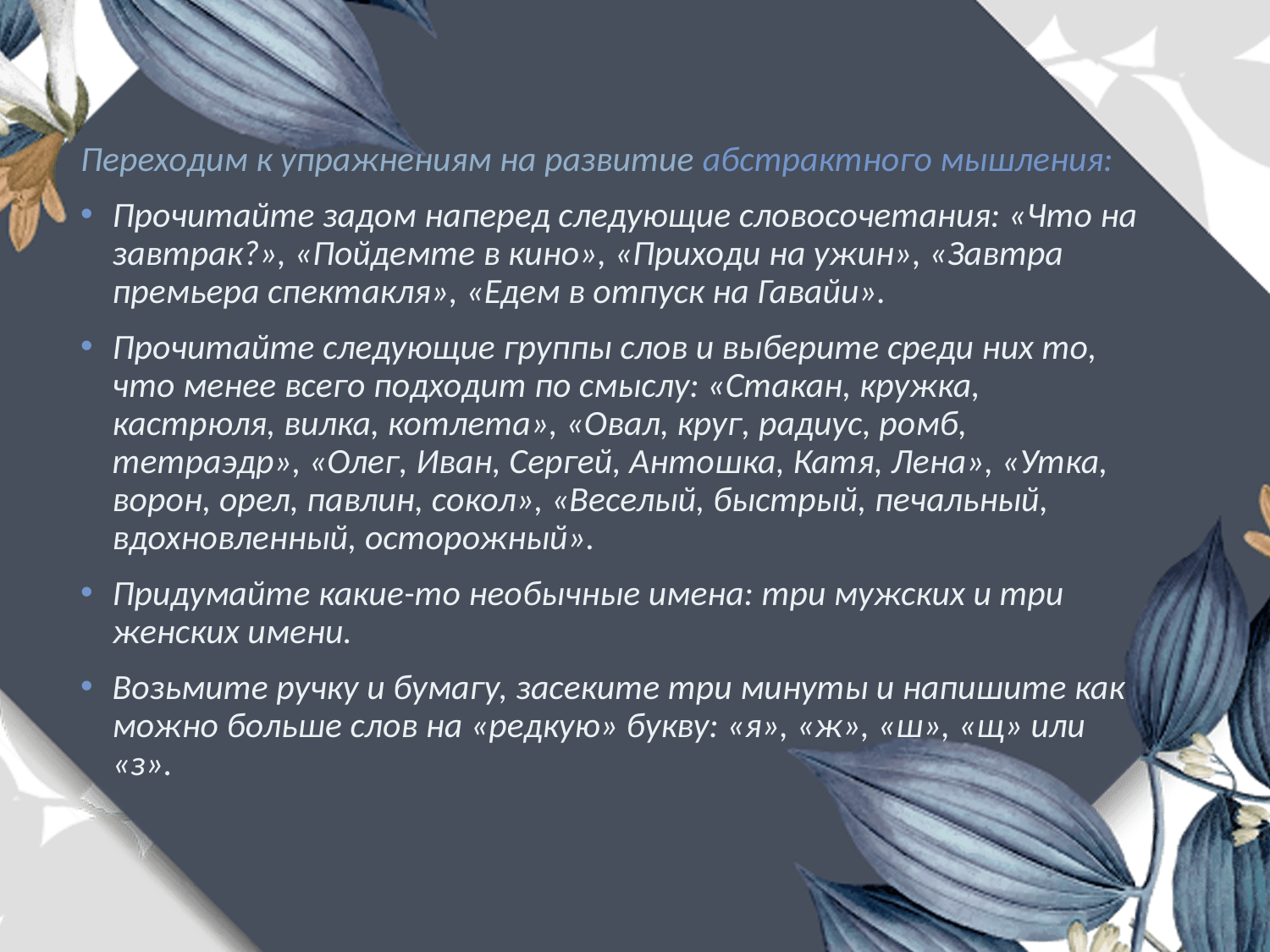

Переходим к упражнениям на развитие абстрактного мышления:
Прочитайте задом наперед следующие словосочетания: «Что на завтрак?», «Пойдемте в кино», «Приходи на ужин», «Завтра премьера спектакля», «Едем в отпуск на Гавайи».
Прочитайте следующие группы слов и выберите среди них то, что менее всего подходит по смыслу: «Стакан, кружка, кастрюля, вилка, котлета», «Овал, круг, радиус, ромб, тетраэдр», «Олег, Иван, Сергей, Антошка, Катя, Лена», «Утка, ворон, орел, павлин, сокол», «Веселый, быстрый, печальный, вдохновленный, осторожный».
Придумайте какие-то необычные имена: три мужских и три женских имени.
Возьмите ручку и бумагу, засеките три минуты и напишите как можно больше слов на «редкую» букву: «я», «ж», «ш», «щ» или «з».